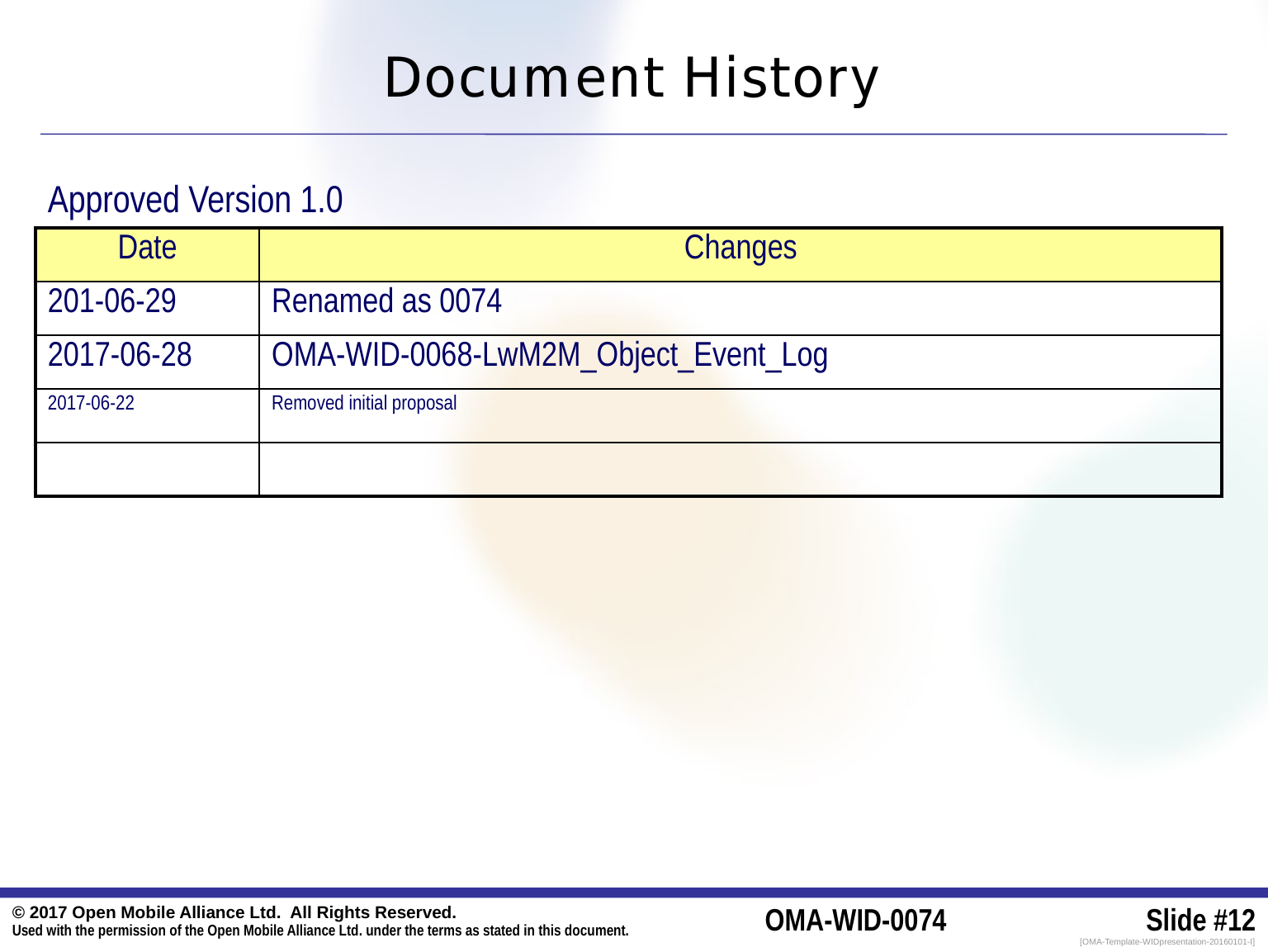

Document History
Approved Version 1.0

| Date | Changes |
| --- | --- |
| 201-06-29 | Renamed as 0074 |
| 2017-06-28 | OMA-WID-0068-LwM2M\_Object\_Event\_Log |
| 2017-06-22 | Removed initial proposal |
|  |  |